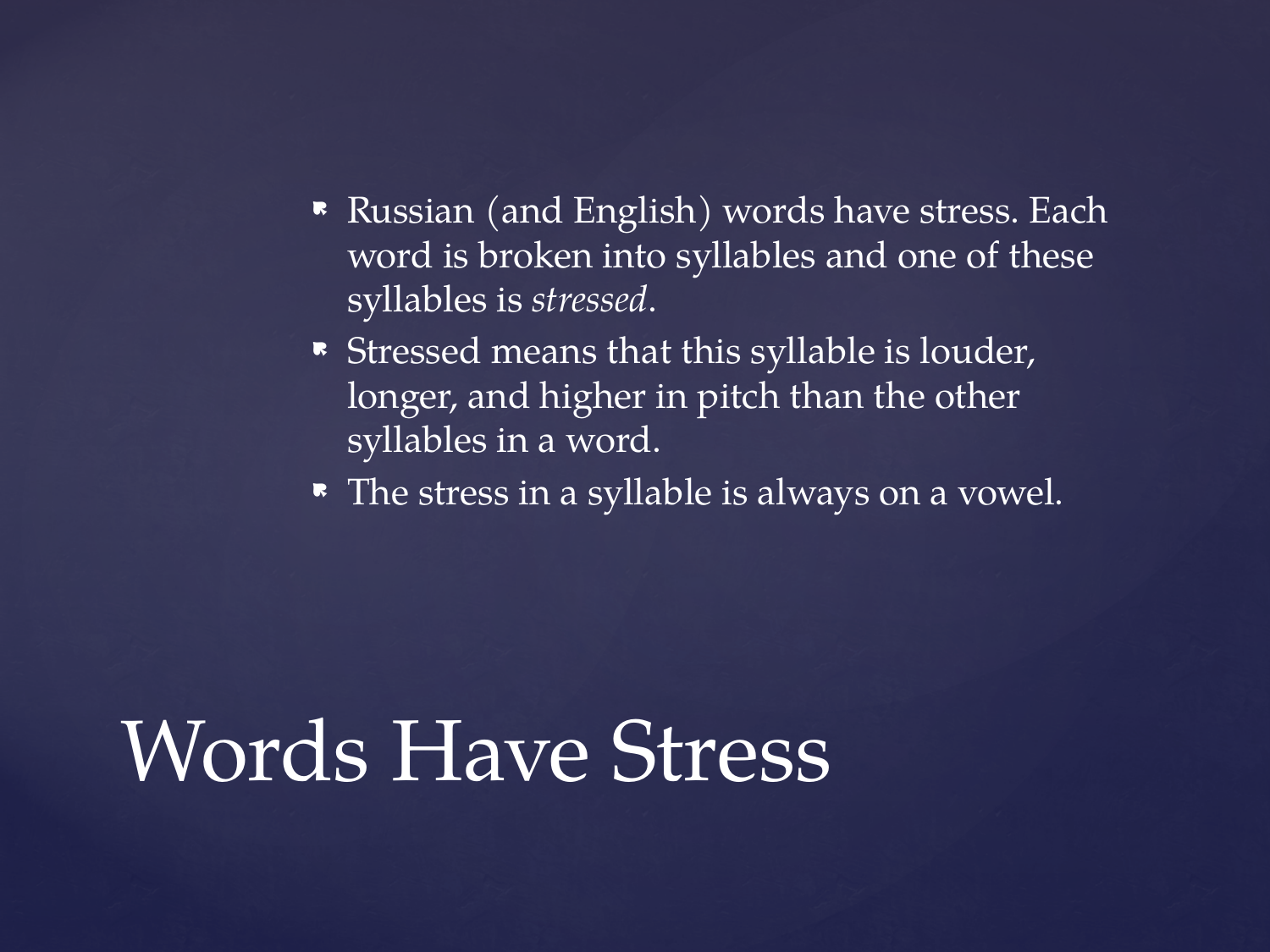

Russian (and English) words have stress. Each word is broken into syllables and one of these syllables is stressed.
Stressed means that this syllable is louder, longer, and higher in pitch than the other syllables in a word.
The stress in a syllable is always on a vowel.
# Words Have Stress